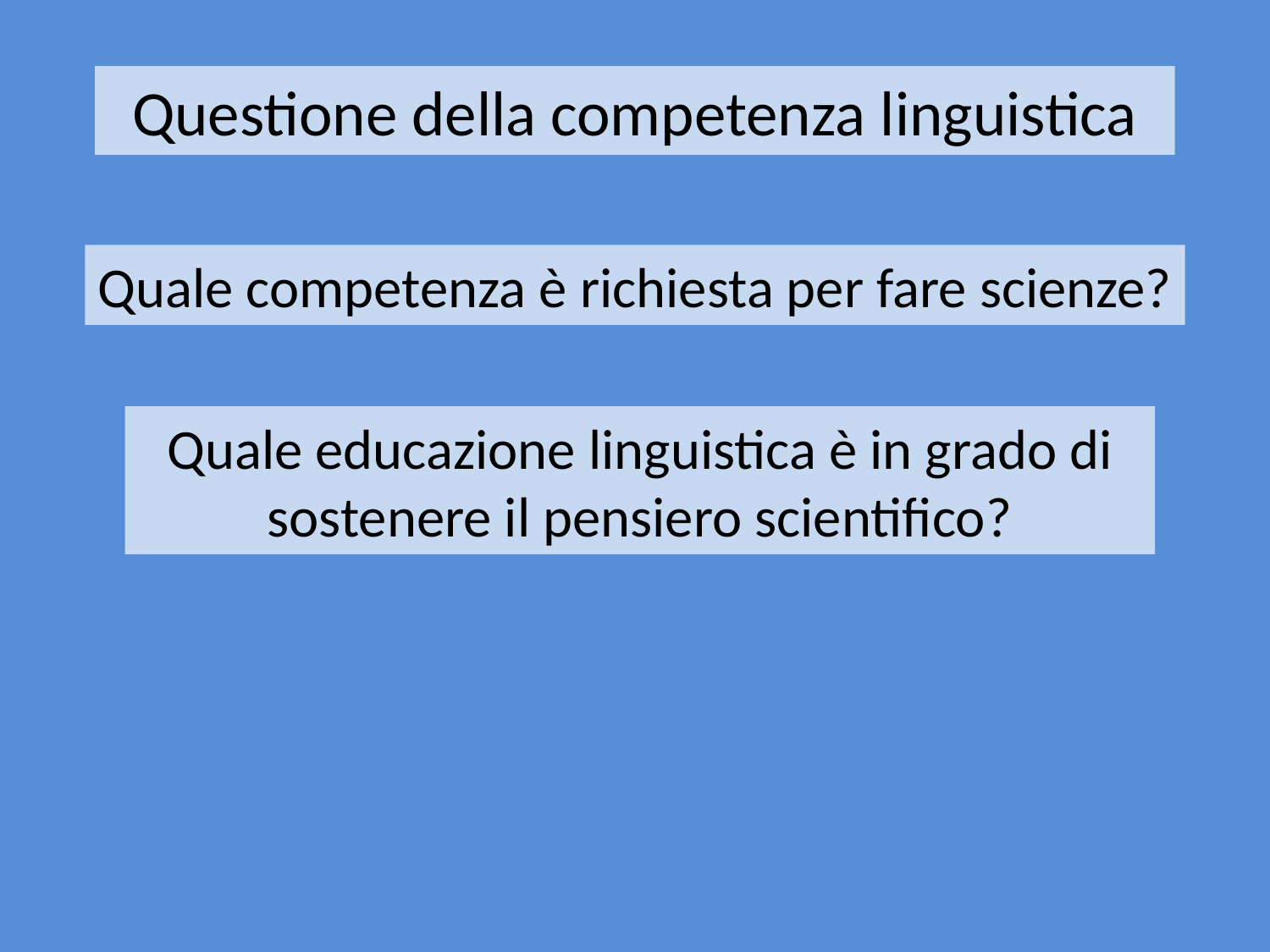

Questione della competenza linguistica
Quale competenza è richiesta per fare scienze?
Quale educazione linguistica è in grado di sostenere il pensiero scientifico?